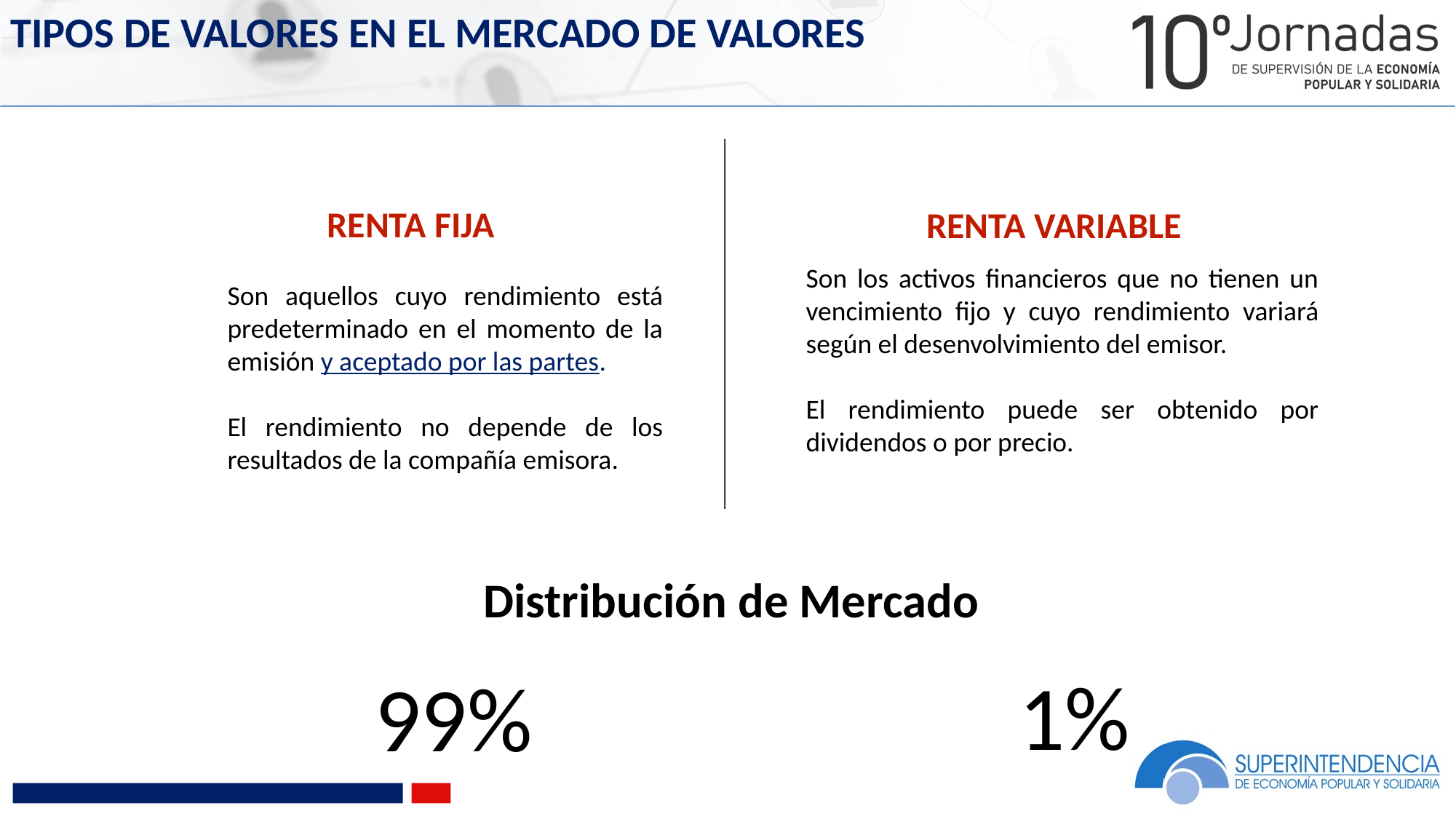

TIPOS DE VALORES EN EL MERCADO DE VALORES

RENTA FIJA

RENTA VARIABLE
Son los activos financieros que no tienen un vencimiento fijo y cuyo rendimiento variará según el desenvolvimiento del emisor.

El rendimiento puede ser obtenido por dividendos o por precio.
Son aquellos cuyo rendimiento está predeterminado en el momento de la emisión y aceptado por las partes.

El rendimiento no depende de los resultados de la compañía emisora.
Distribución de Mercado
1%
99%